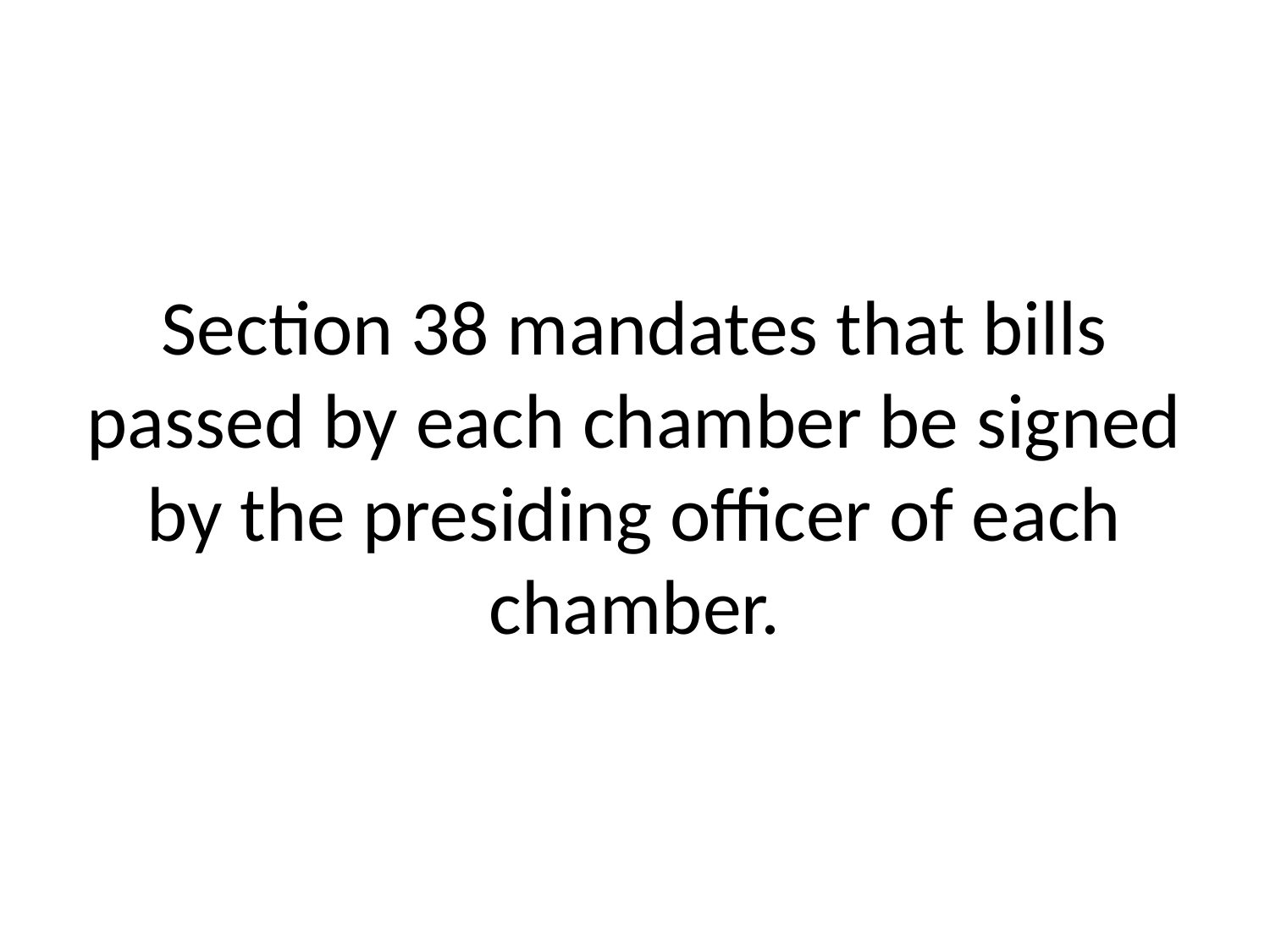

# Section 38 mandates that bills passed by each chamber be signed by the presiding officer of each chamber.